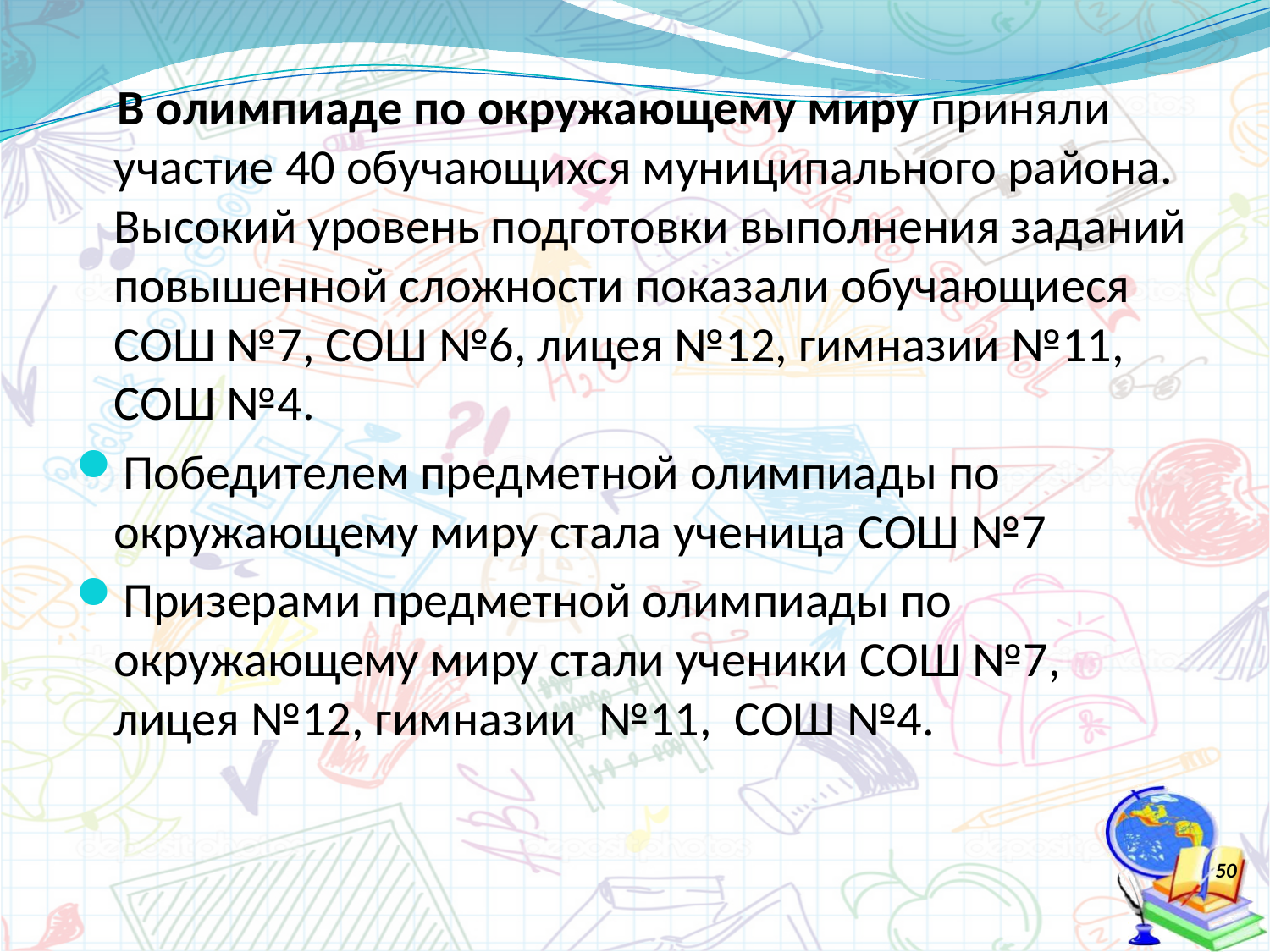

В олимпиаде по окружающему миру приняли участие 40 обучающихся муниципального района. Высокий уровень подготовки выполнения заданий повышенной сложности показали обучающиеся СОШ №7, СОШ №6, лицея №12, гимназии №11, СОШ №4.
Победителем предметной олимпиады по окружающему миру стала ученица СОШ №7
Призерами предметной олимпиады по окружающему миру стали ученики СОШ №7, лицея №12, гимназии  №11,  СОШ №4.

#
50